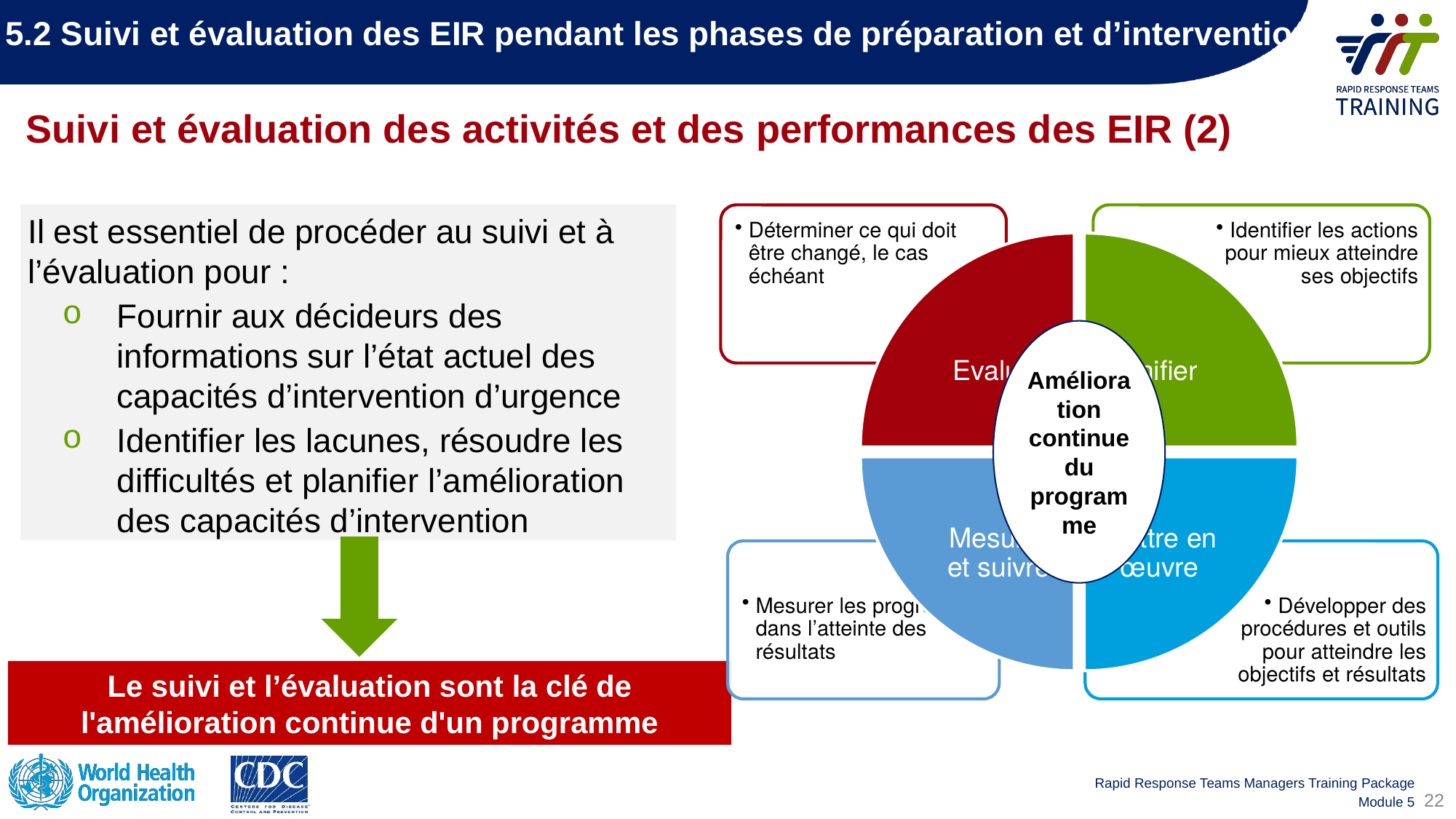

5.2 Suivi et évaluation des EIR pendant les phases de préparation et d’intervention
Suivi et évaluation des activités et des performances des EIR (2)
Il est essentiel de procéder au suivi et à l’évaluation pour :
Fournir aux décideurs des informations sur l’état actuel des capacités d’intervention d’urgence
Identifier les lacunes, résoudre les difficultés et planifier l’amélioration des capacités d’intervention

Développer des procédures et outils pour atteindre les objectifs et résultats
Mesurer les progrès dans l’atteinte des résultats
Identifier les actions pour mieux atteindre ses objectifs
Déterminer ce qui doit être changé, le cas échéant
Evaluer
Planifier

Mettre en œuvre

Mesurer et suivre
Amélioration continue du programme

Le suivi et l’évaluation sont la clé de l'amélioration continue d'un programme
22